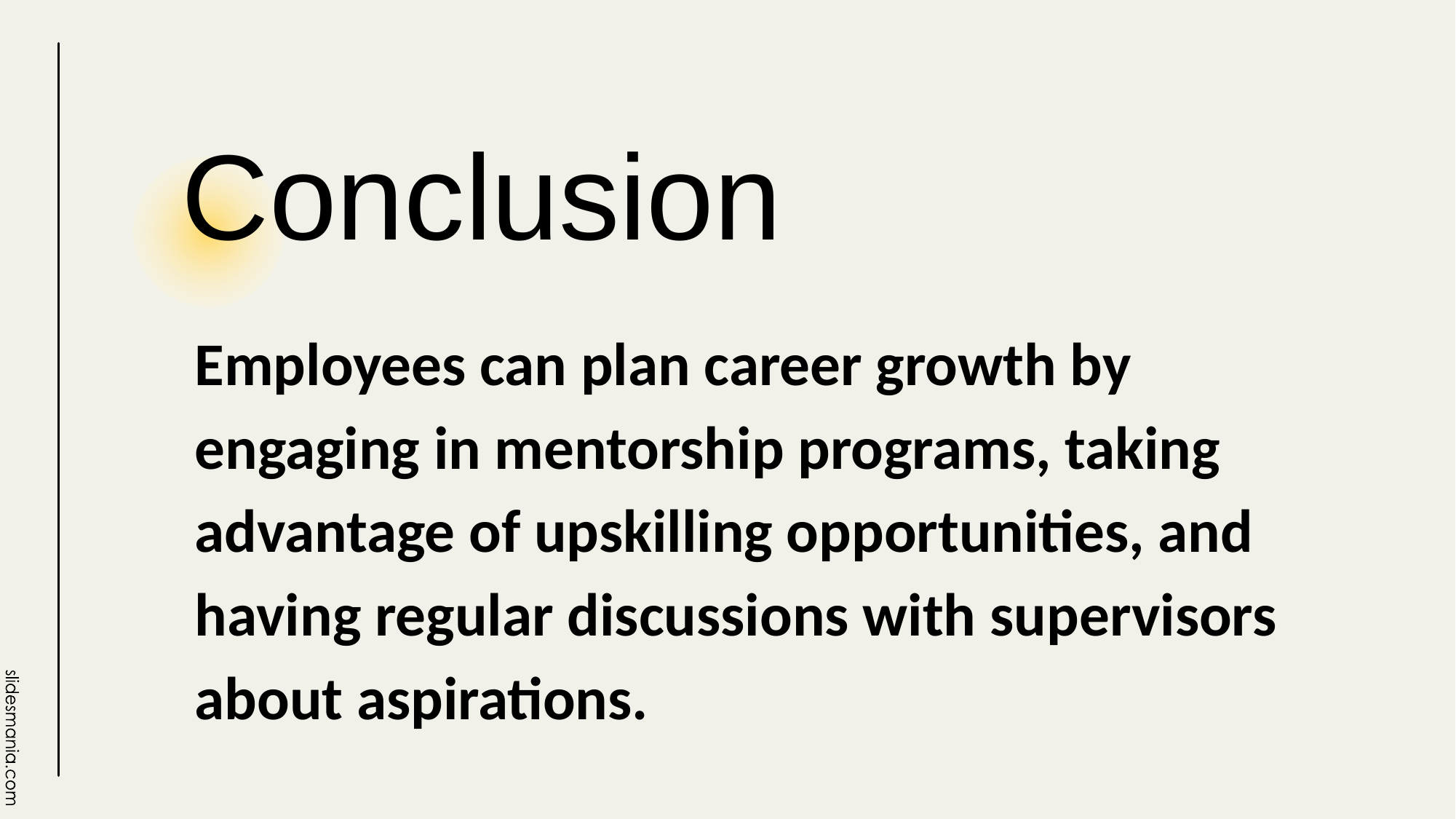

# Conclusion

Employees can plan career growth by engaging in mentorship programs, taking advantage of upskilling opportunities, and having regular discussions with supervisors about aspirations.